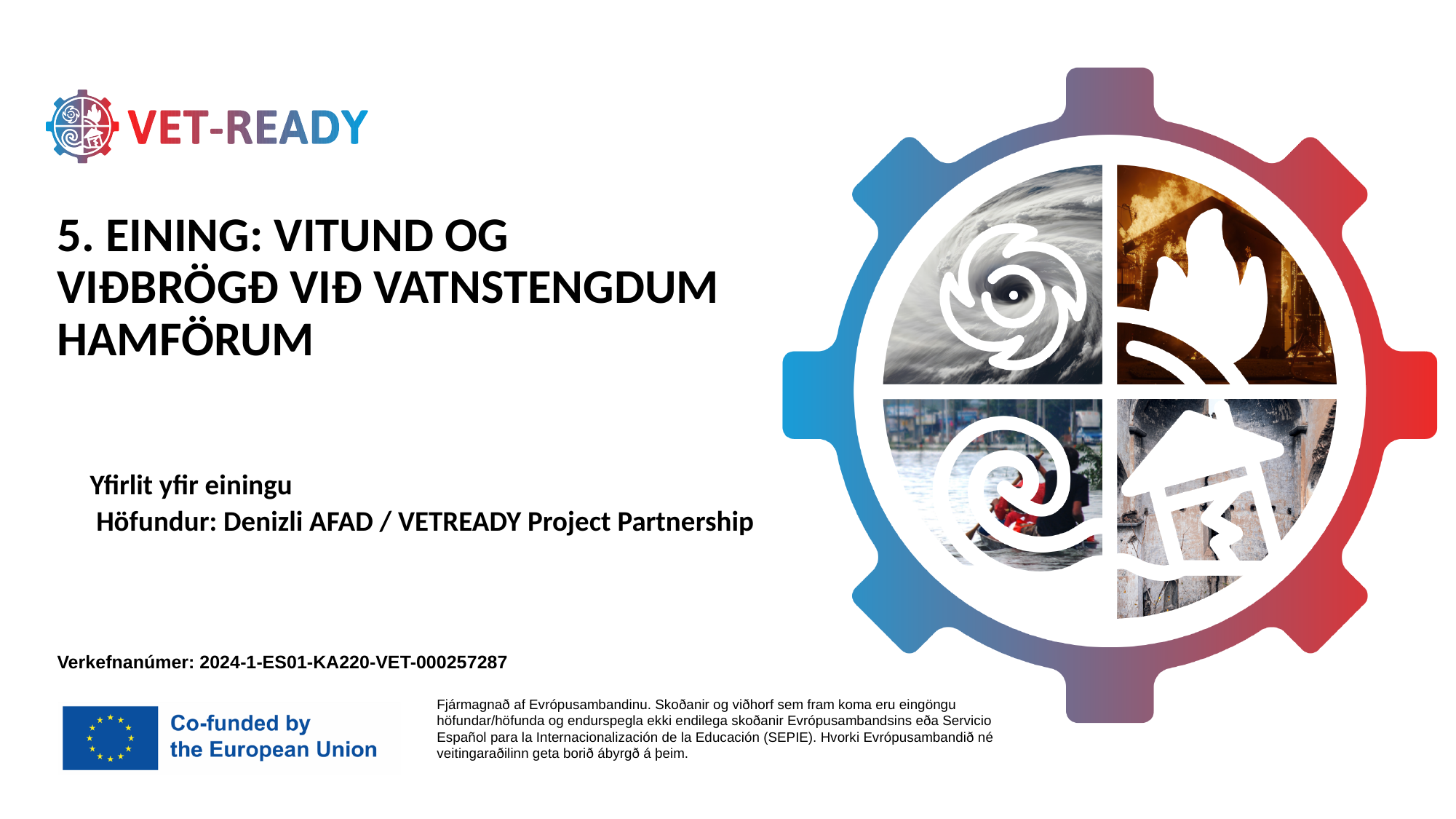

# 5. EINING: VITUND OG VIÐBRÖGÐ VIÐ VATNSTENGDUM HAMFÖRUM
Yfirlit yfir einingu
 Höfundur: Denizli AFAD / VETREADY Project Partnership

Verkefnanúmer: 2024-1-ES01-KA220-VET-000257287
Fjármagnað af Evrópusambandinu. Skoðanir og viðhorf sem fram koma eru eingöngu höfundar/höfunda og endurspegla ekki endilega skoðanir Evrópusambandsins eða Servicio Español para la Internacionalización de la Educación (SEPIE). Hvorki Evrópusambandið né veitingaraðilinn geta borið ábyrgð á þeim.